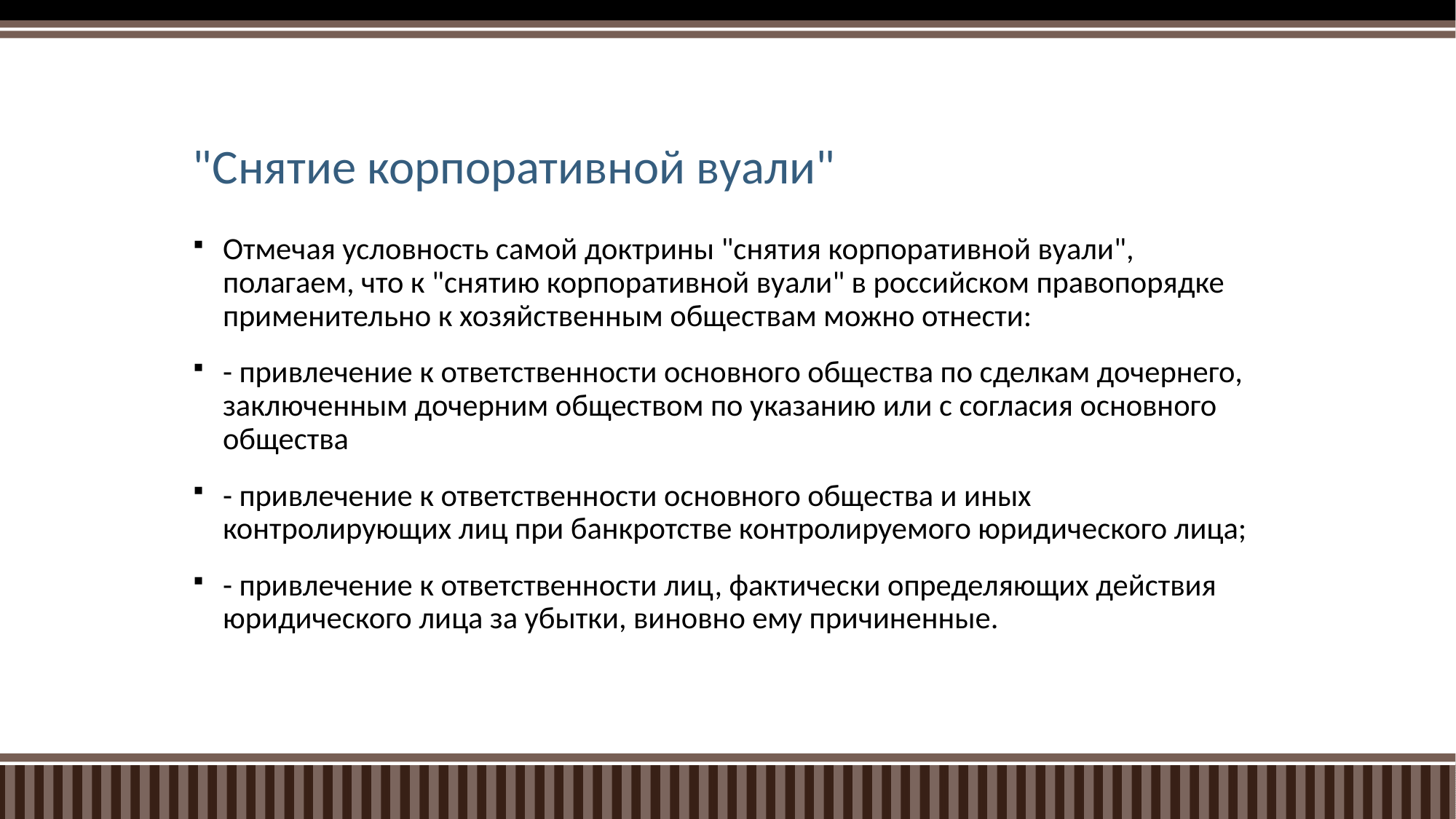

# "Снятие корпоративной вуали"
Отмечая условность самой доктрины "снятия корпоративной вуали", полагаем, что к "снятию корпоративной вуали" в российском правопорядке применительно к хозяйственным обществам можно отнести:
- привлечение к ответственности основного общества по сделкам дочернего, заключенным дочерним обществом по указанию или с согласия основного общества
- привлечение к ответственности основного общества и иных контролирующих лиц при банкротстве контролируемого юридического лица;
- привлечение к ответственности лиц, фактически определяющих действия юридического лица за убытки, виновно ему причиненные.